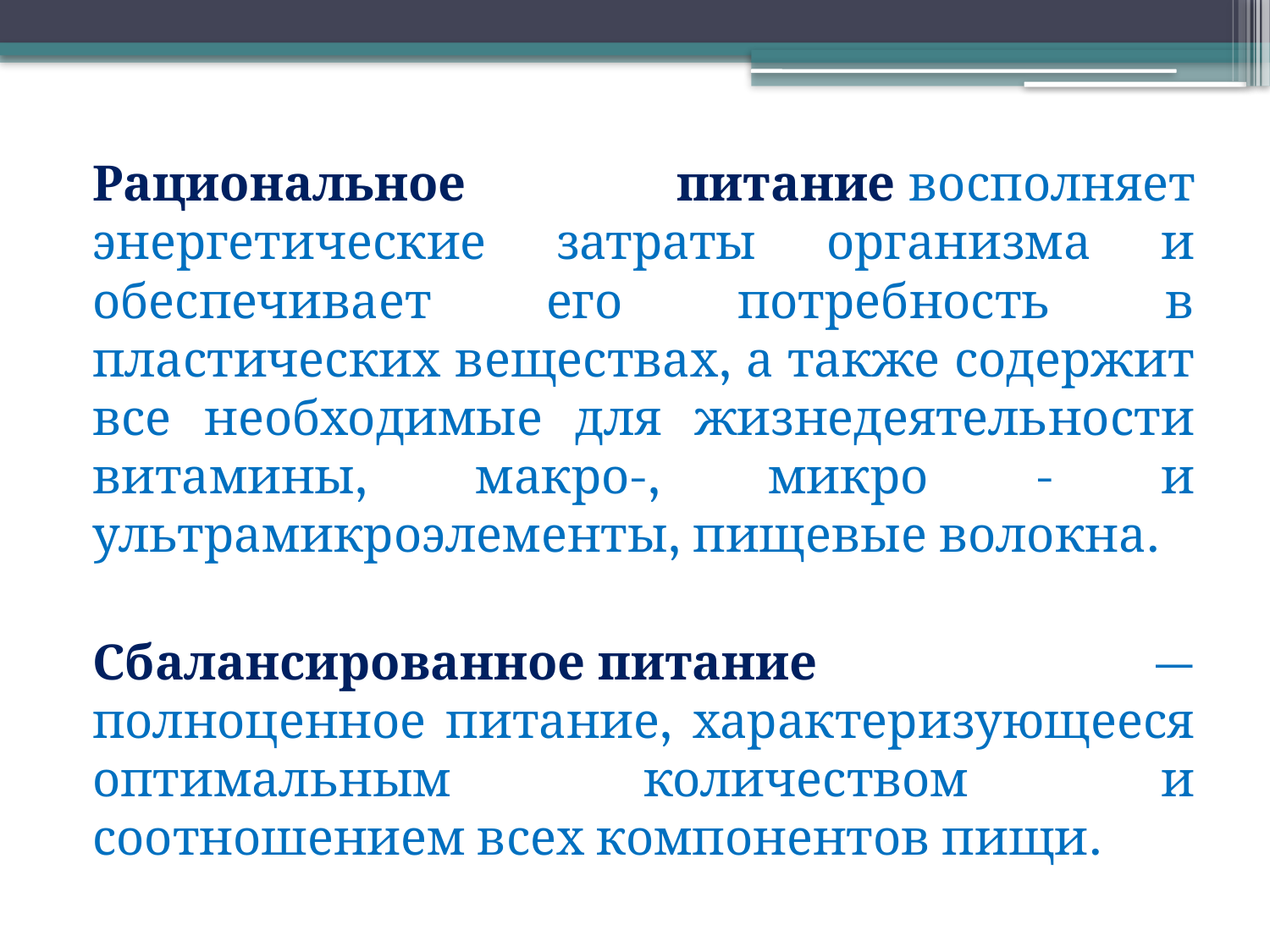

Рациональ­ное питание восполняет энергетические затраты организма и обеспечивает его потребность в пластических веществах, а также содержит все необходимые для жизнедеятельности витамины, макро-, микро - и ультрамикроэлементы, пищевые волокна.

Сбалансированное питание — полноценное питание, характеризующееся оптималь­ным количеством и соотношением всех компонентов пищи.